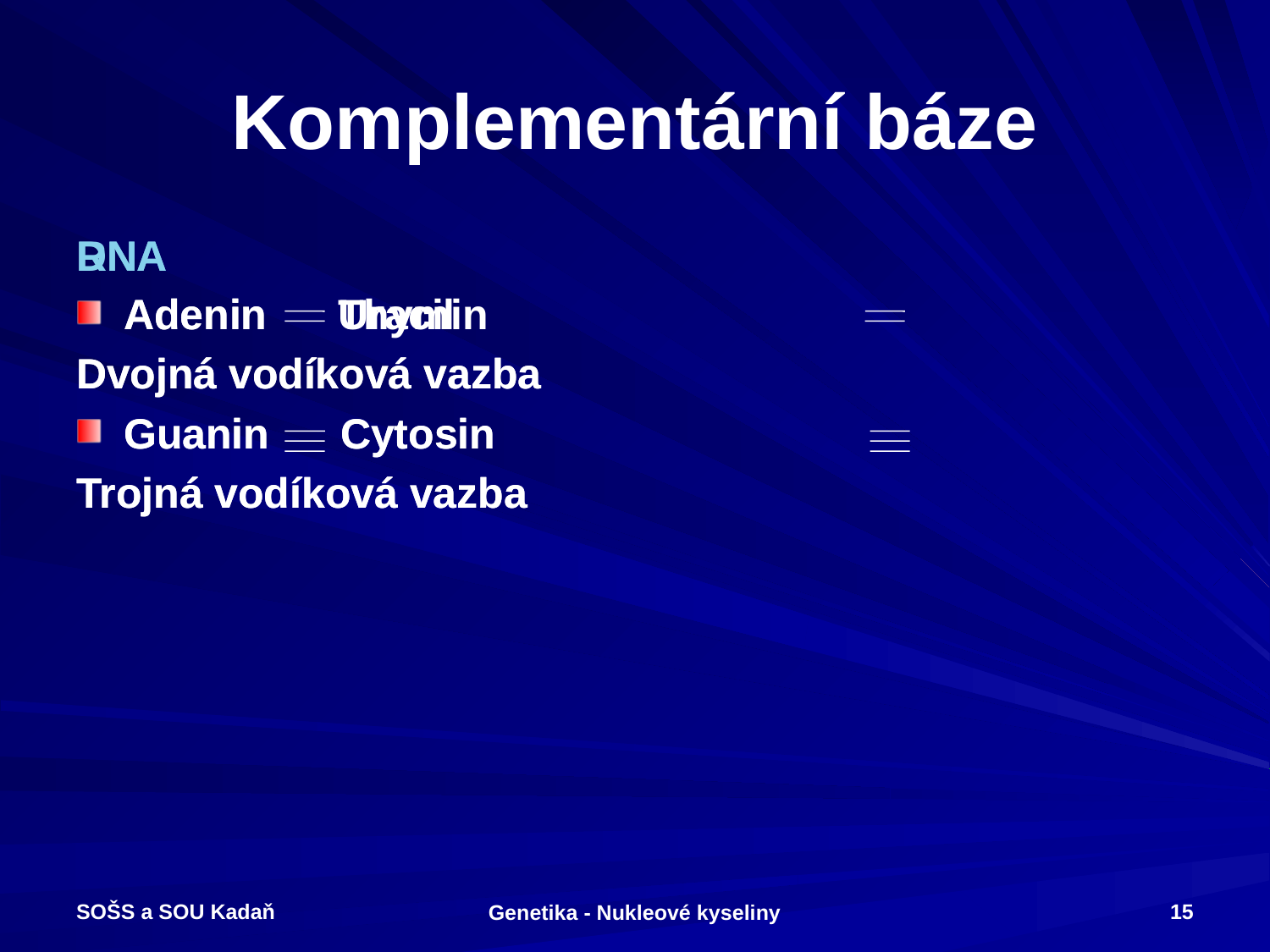

# Komplementární báze
RNA
Adenin      Uracil
Dvojná vodíková vazba
Guanin      Cytosin
Trojná vodíková vazba
DNA
Adenin      Thymin
Dvojná vodíková vazba
Guanin      Cytosin
Trojná vodíková vazba

SOŠS a SOU Kadaň
15
Genetika - Nukleové kyseliny